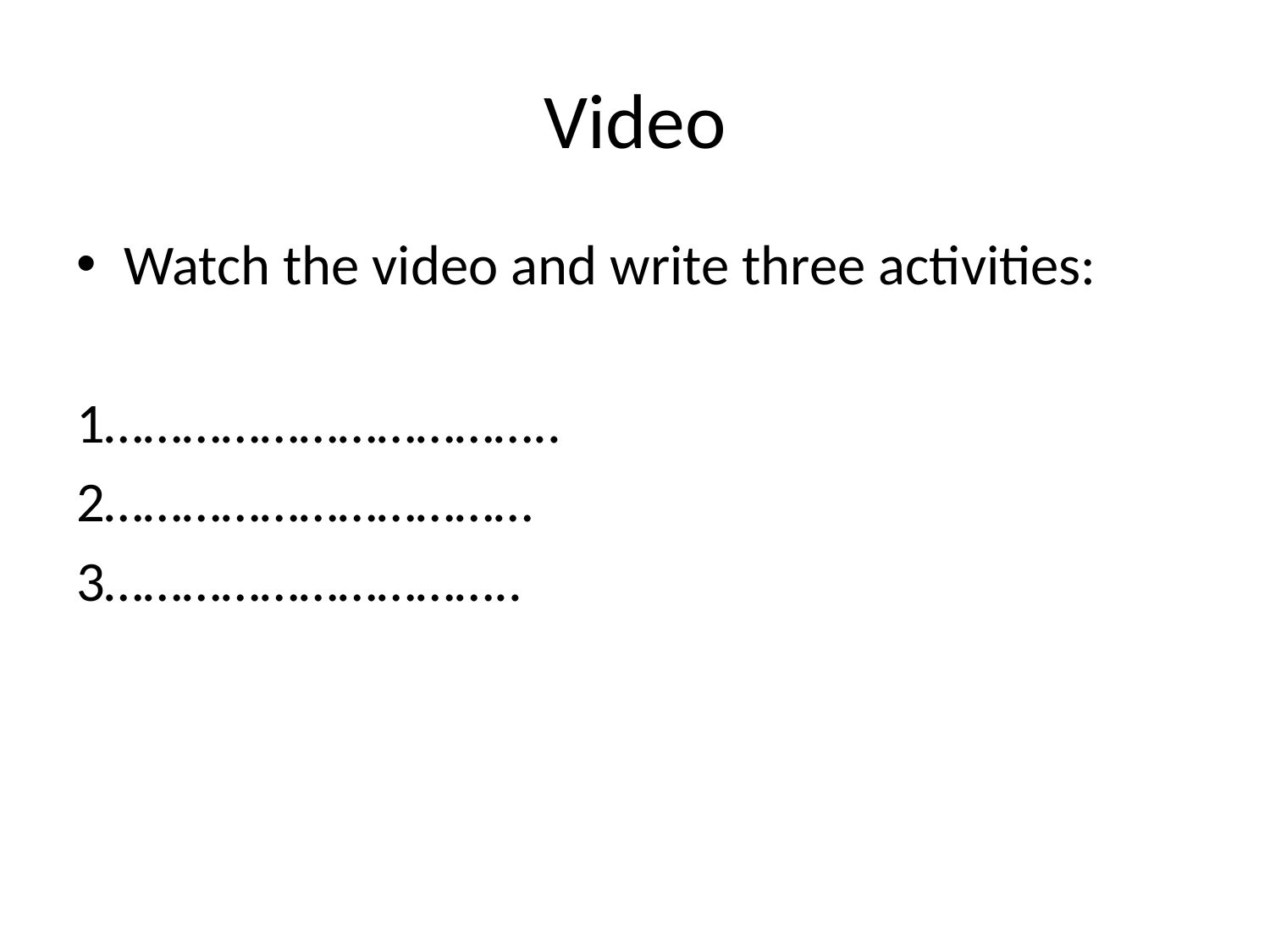

# Video
Watch the video and write three activities:

1……………………………..
2……………………………
3…………………………..